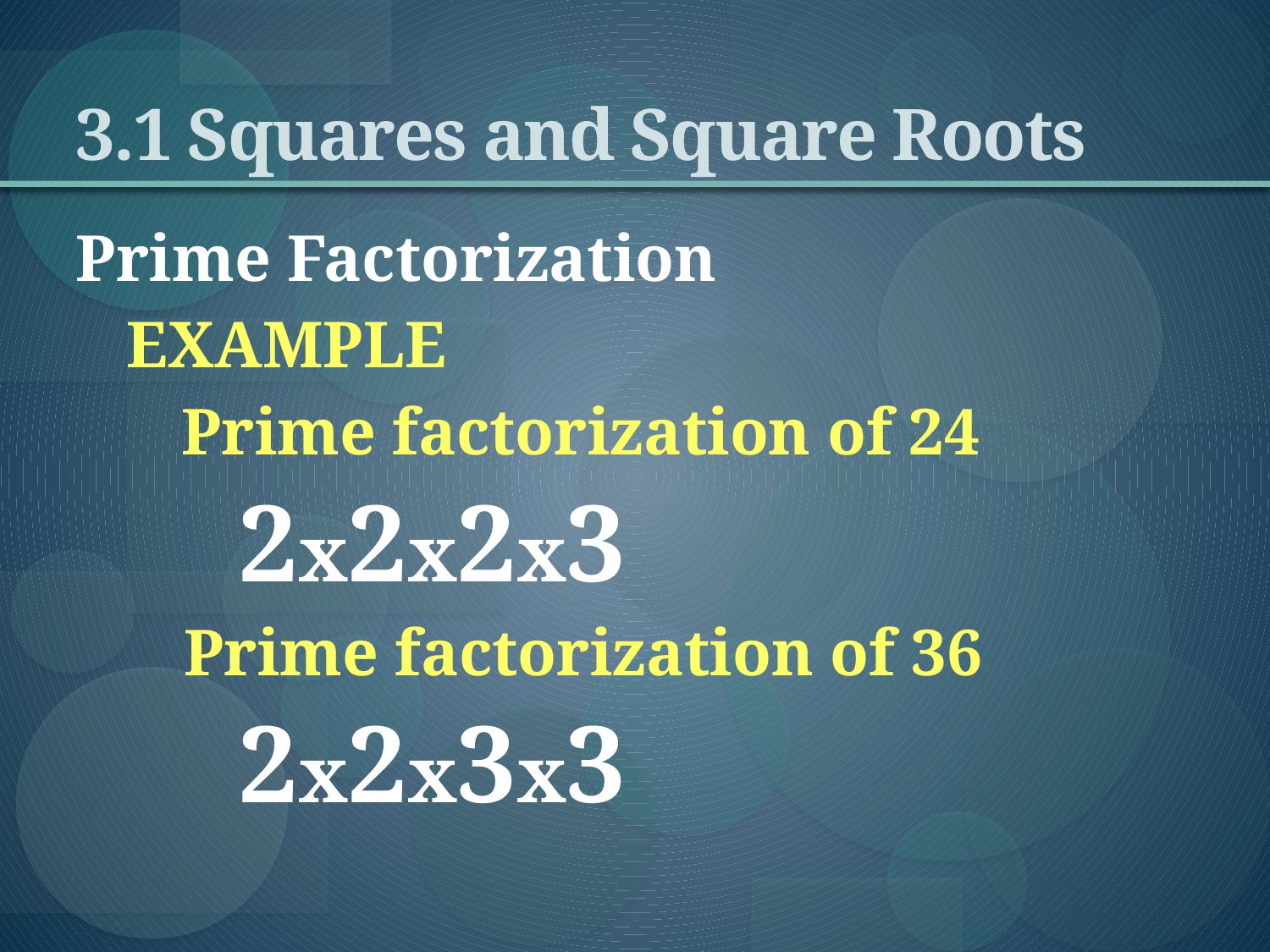

# 3.1 Squares and Square Roots
Prime Factorization
EXAMPLE
	 Prime factorization of 24
  2x2x2x3
Prime factorization of 36
  2x2x3x3